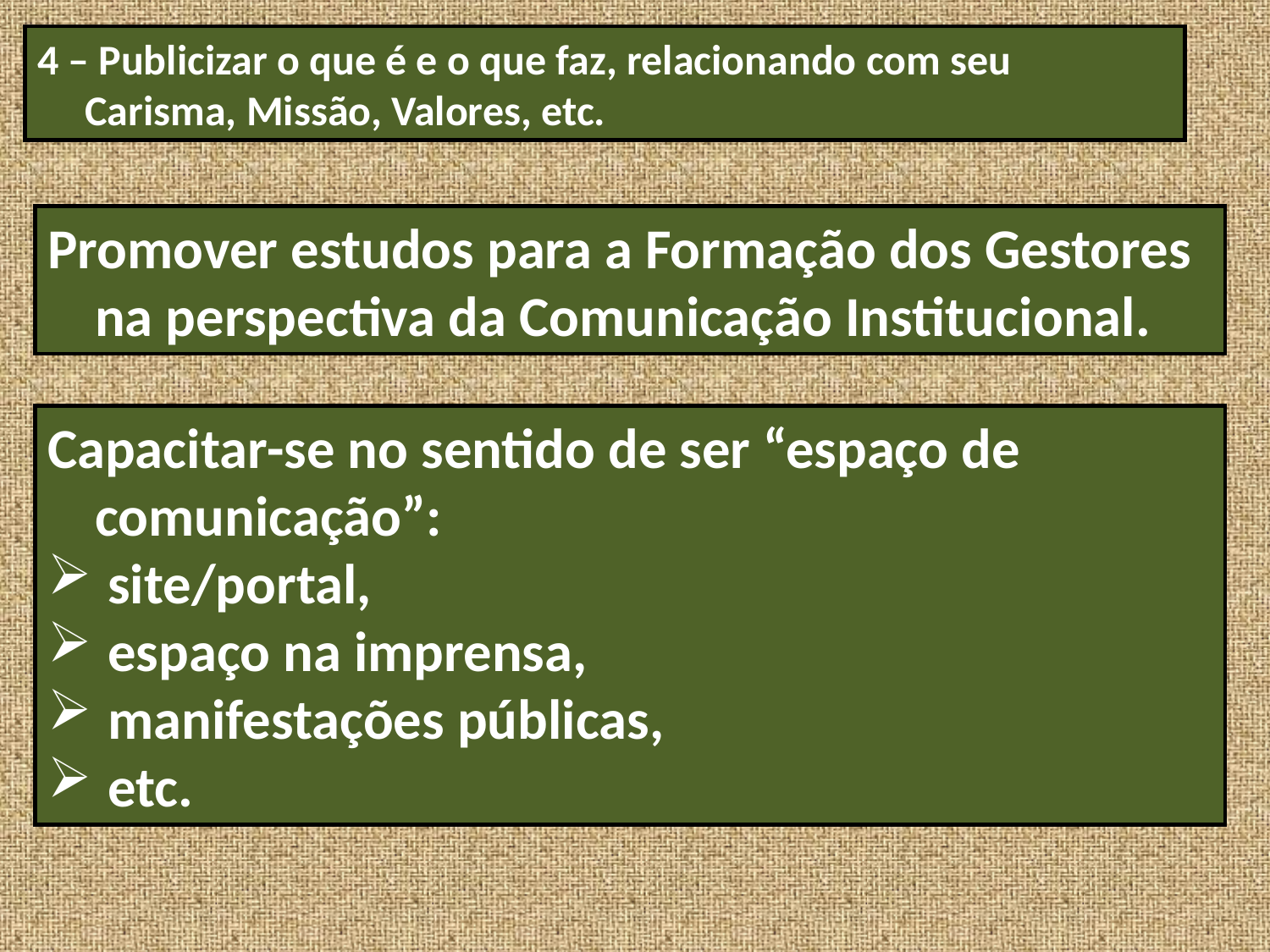

4 – Publicizar o que é e o que faz, relacionando com seu Carisma, Missão, Valores, etc.
Promover estudos para a Formação dos Gestores na perspectiva da Comunicação Institucional.
Capacitar-se no sentido de ser “espaço de comunicação”:
 site/portal,
 espaço na imprensa,
 manifestações públicas,
 etc.